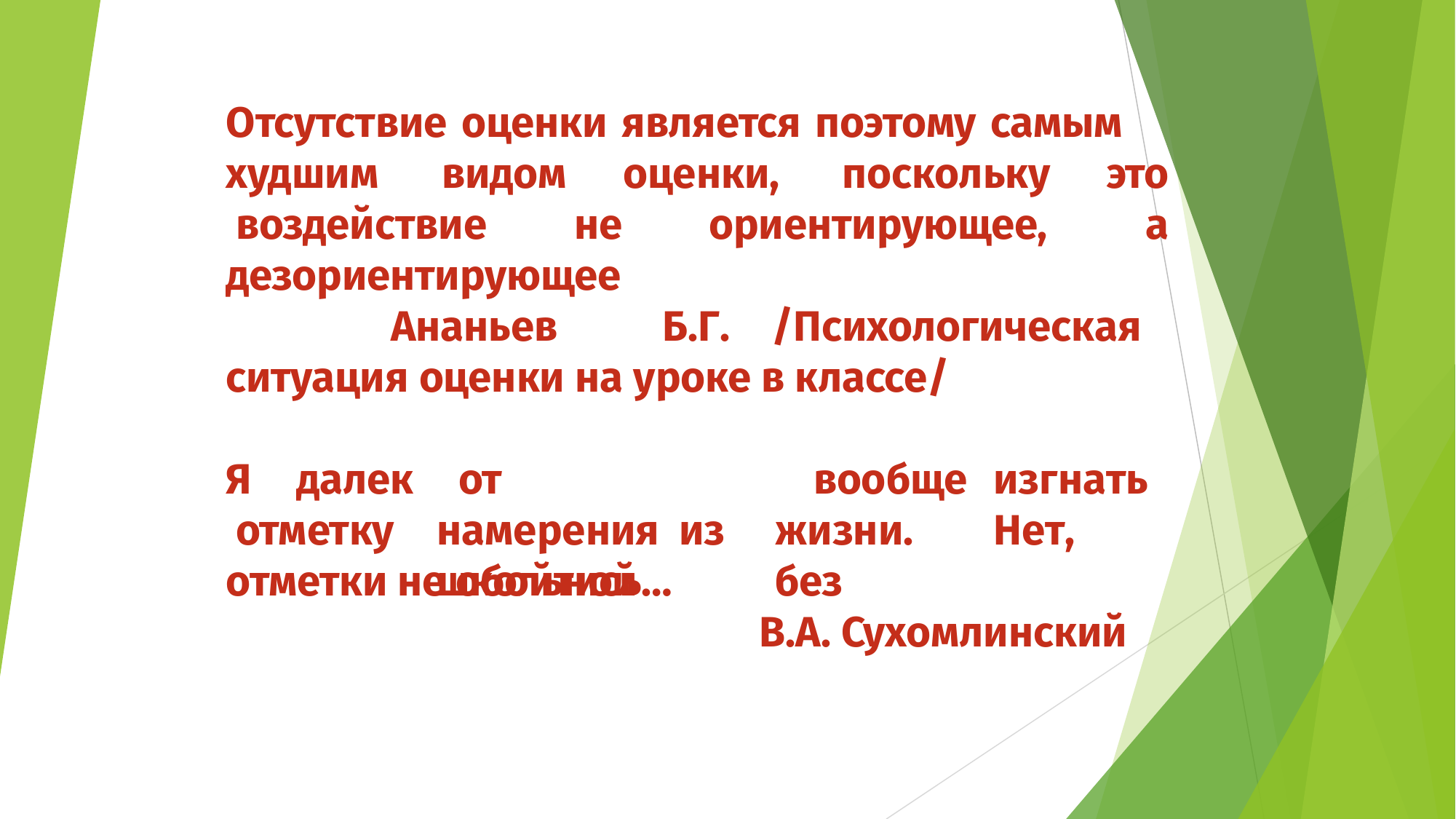

Отсутствие оценки является поэтому самым
худшим	видом		оценки,  воздействие	не
поскольку	это
а
ориентирующее,
дезориентирующее
Ананьев	Б.Г.	/Психологическая  ситуация оценки на уроке в классе/
Я	далек  отметку
от		намерения  из	школьной
вообще	изгнать  жизни.	Нет,	без
отметки не обойтись…
В.А. Сухомлинский